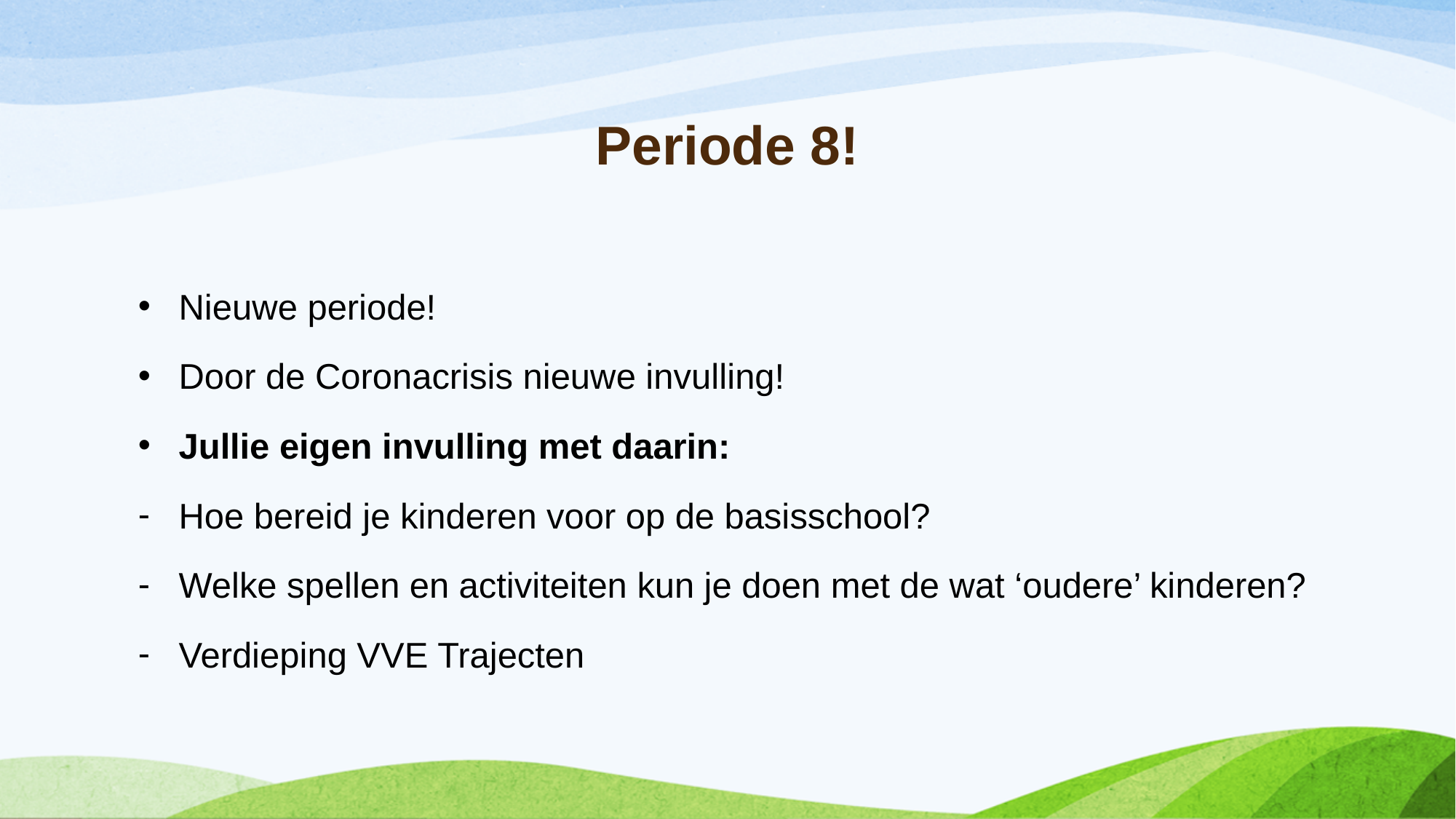

# Periode 8!

Nieuwe periode!
Door de Coronacrisis nieuwe invulling!
Jullie eigen invulling met daarin:
Hoe bereid je kinderen voor op de basisschool?
Welke spellen en activiteiten kun je doen met de wat ‘oudere’ kinderen?
Verdieping VVE Trajecten